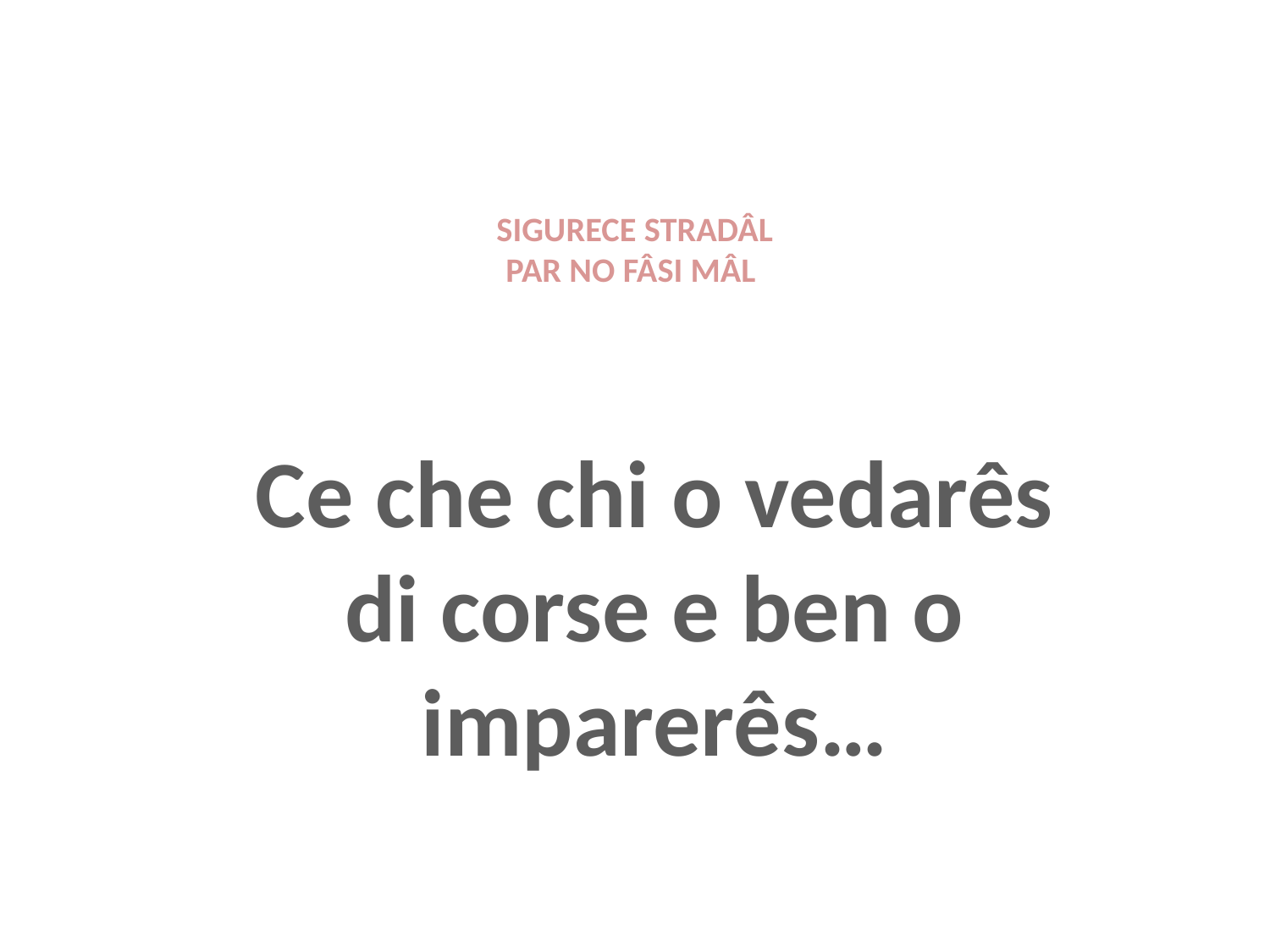

# SIGURECE STRADÂL PAR NO FÂSI MÂL
Ce che chi o vedarês
di corse e ben o imparerês…